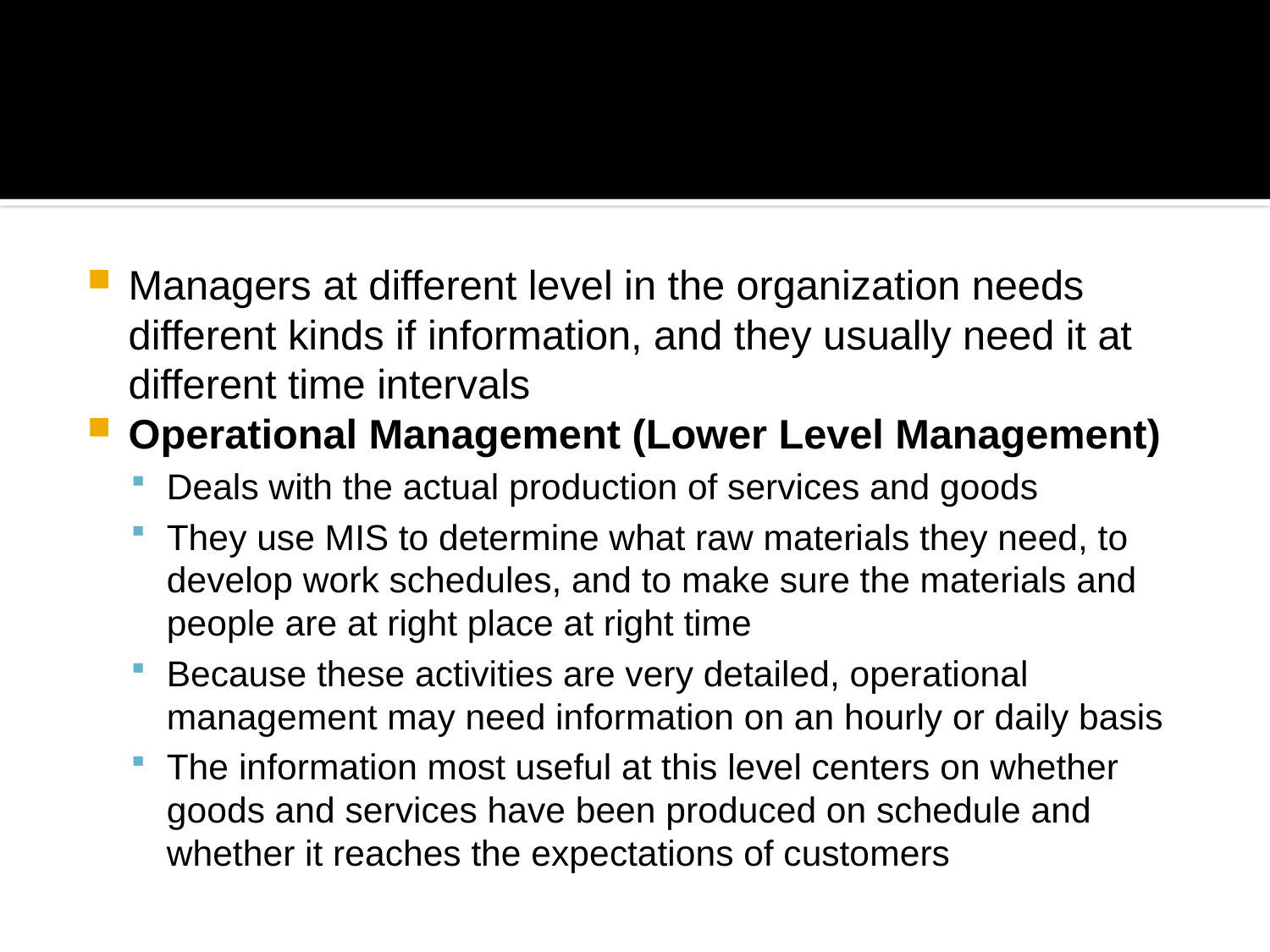

#
Managers at different level in the organization needs different kinds if information, and they usually need it at different time intervals
Operational Management (Lower Level Management)
Deals with the actual production of services and goods
They use MIS to determine what raw materials they need, to develop work schedules, and to make sure the materials and people are at right place at right time
Because these activities are very detailed, operational management may need information on an hourly or daily basis
The information most useful at this level centers on whether goods and services have been produced on schedule and whether it reaches the expectations of customers